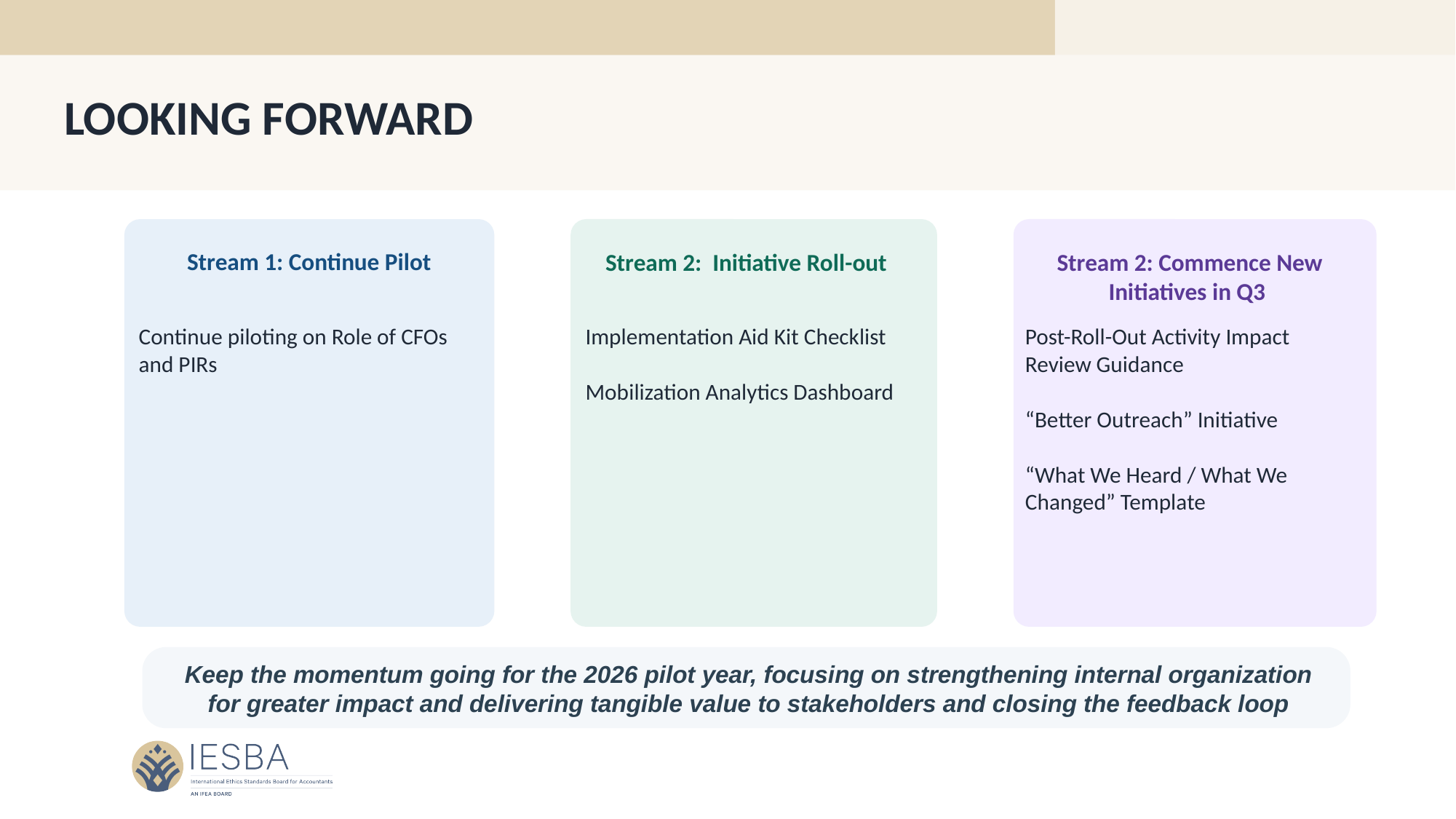

LOOKING FORWARD

Stream 1: Continue Pilot
Stream 2:  Initiative Roll-out
Stream 2: Commence New Initiatives in Q3
Continue piloting on Role of CFOs and PIRs
Implementation Aid Kit Checklist

Mobilization Analytics Dashboard

Post-Roll-Out Activity Impact Review Guidance

“Better Outreach” Initiative

“What We Heard / What We Changed” Template

Keep the momentum going for the 2026 pilot year, focusing on strengthening internal organization for greater impact and delivering tangible value to stakeholders and closing the feedback loop